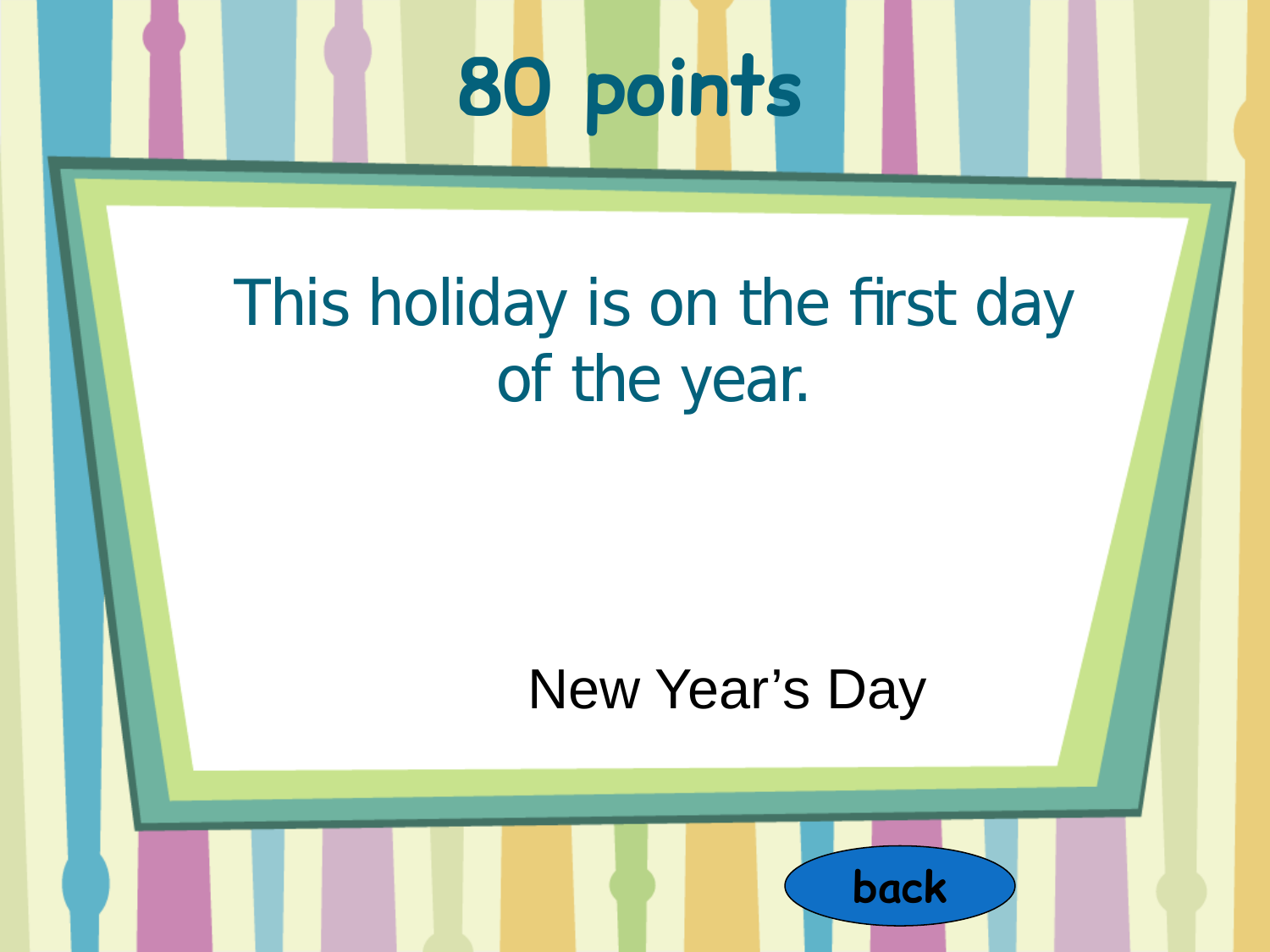

80 points
This holiday is on the first day of the year.
New Year’s Day
back